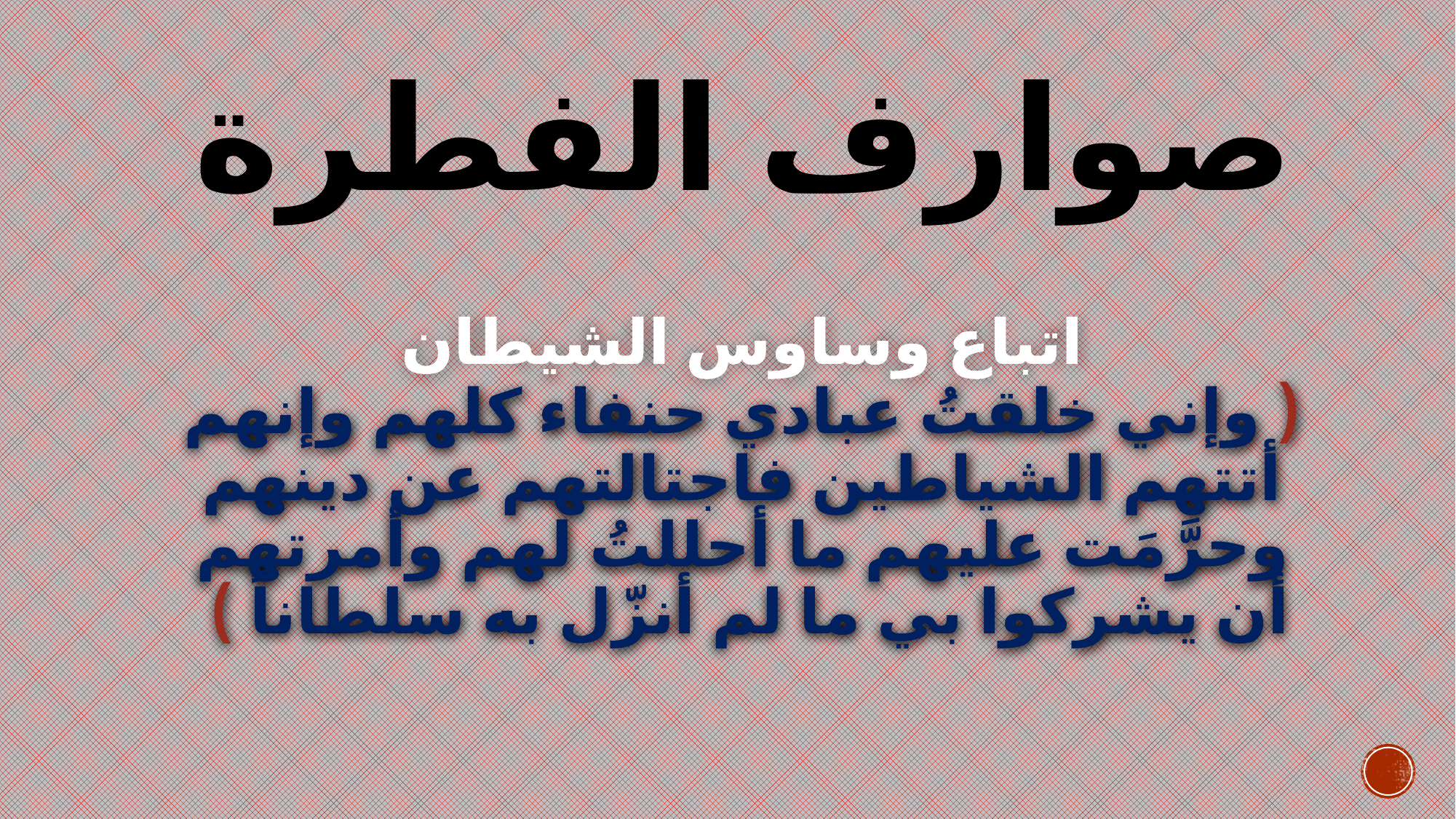

# صوارف الفطرة

اتباع وساوس الشيطان
( وإني خلقتُ عبادي حنفاء كلهم وإنهم أتتهم الشياطين فاجتالتهم عن دينهم وحرَّمَت عليهم ما أحللتُ لهم وأمرتهم أن يشركوا بي ما لم أنزّل به سلطاناً )